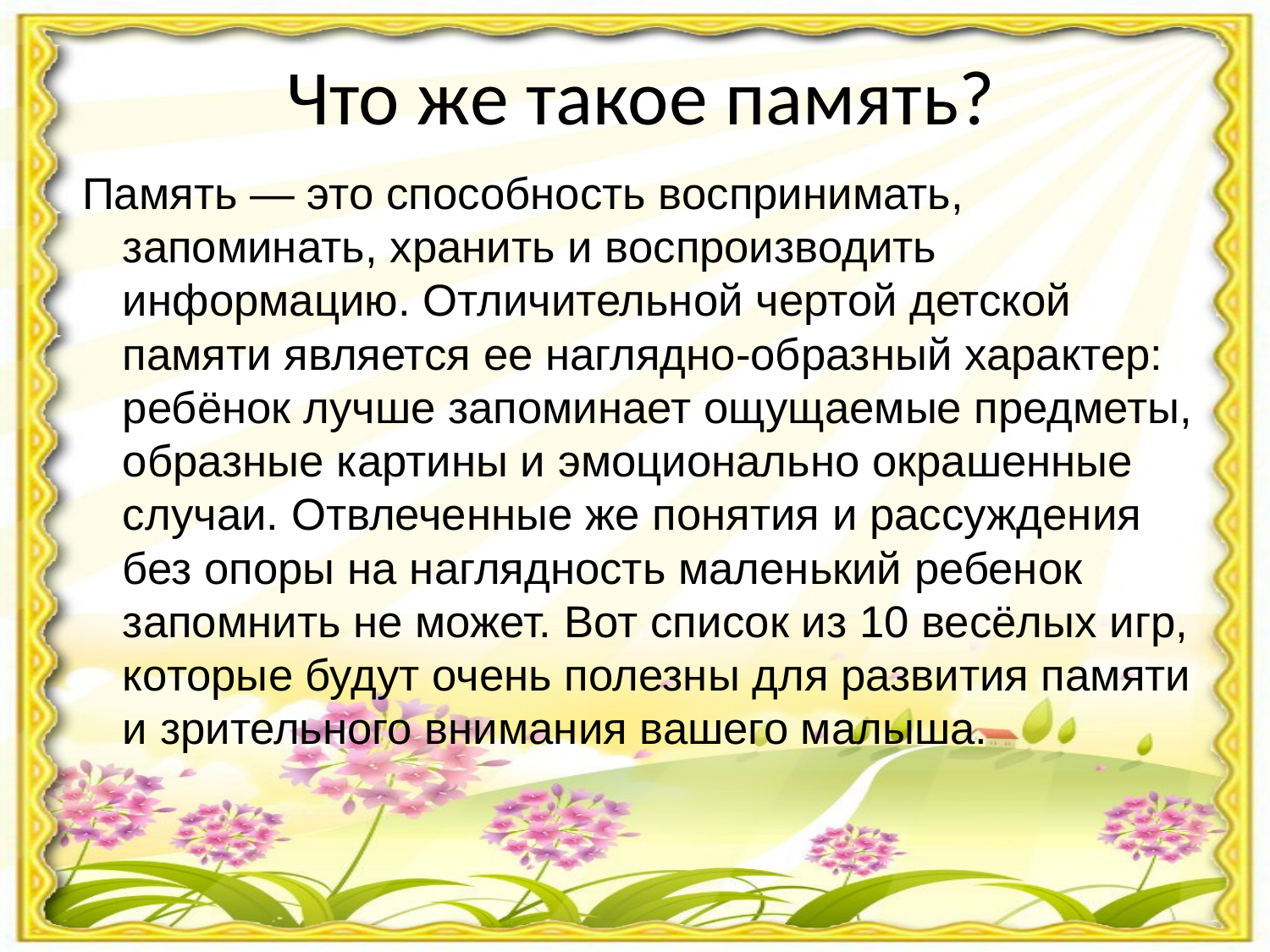

# Что же такое память?
Память — это способность воспринимать, запоминать, хранить и воспроизводить информацию. Отличительной чертой детской памяти является ее наглядно-образный характер: ребёнок лучше запоминает ощущаемые предметы, образные картины и эмоционально окpaшенные случаи. Отвлеченные же понятия и рассуждения без опоры на наглядность маленький ребенок запомнить не может. Вот список из 10 весёлых игр, которые будут очень полезны для развития памяти и зрительного внимания вашего малыша.